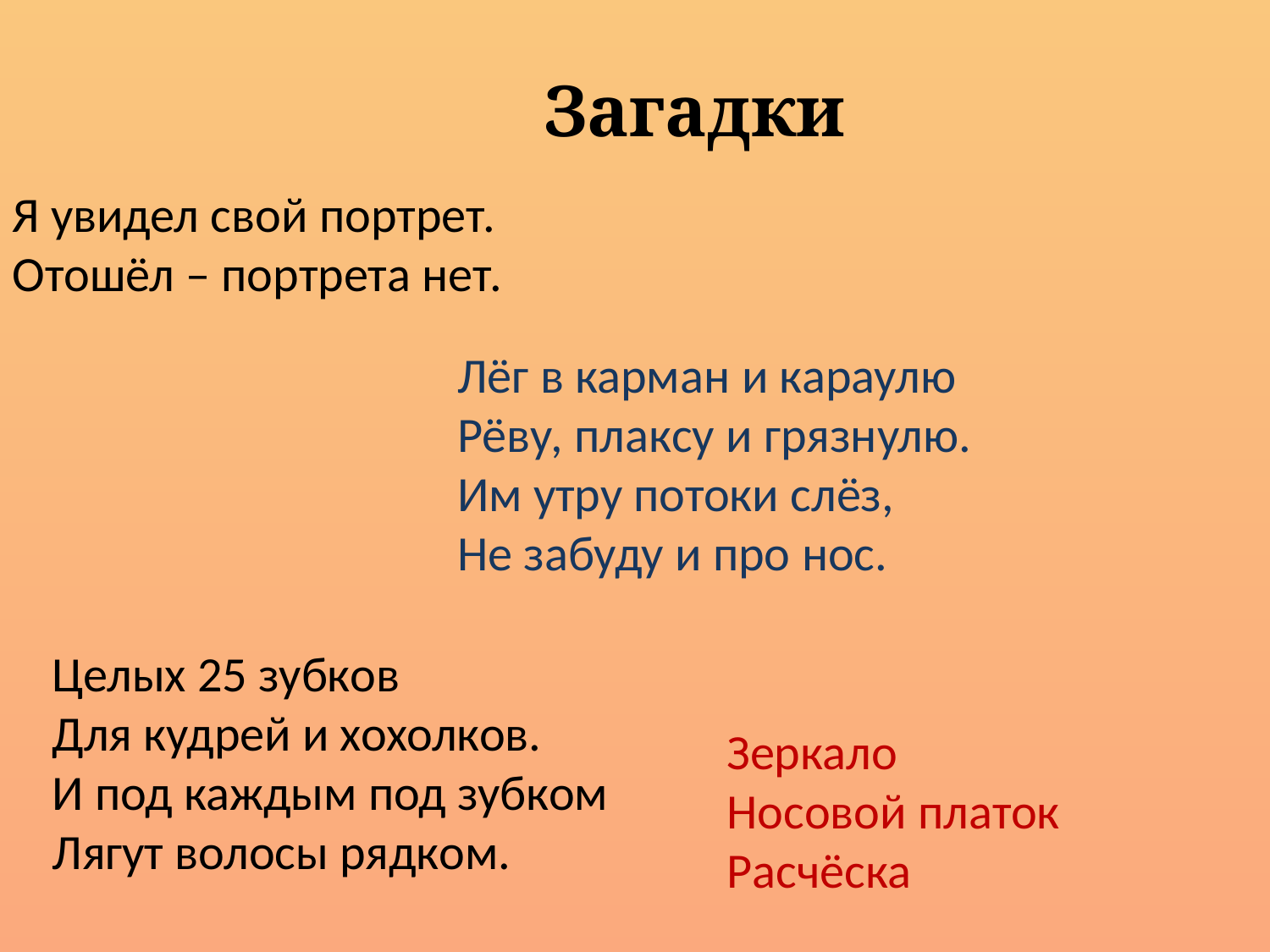

Загадки
Я увидел свой портрет.
Отошёл – портрета нет.

Лёг в карман и караулю
Рёву, плаксу и грязнулю.
Им утру потоки слёз,
Не забуду и про нос.
Целых 25 зубков
Для кудрей и хохолков.
И под каждым под зубком
Лягут волосы рядком.
Зеркало
Носовой платок
Расчёска